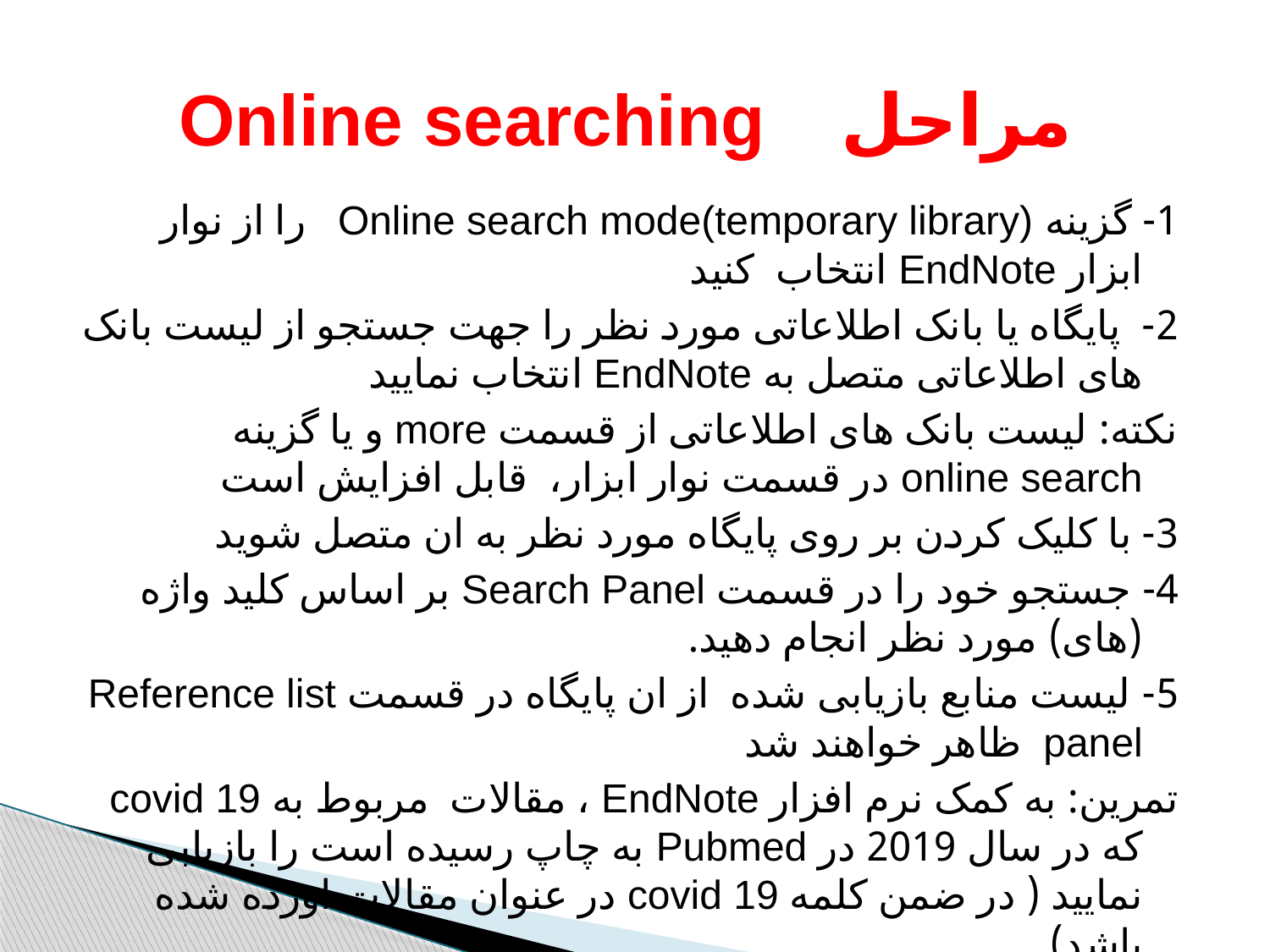

# مراحل    Online searching
1- گزینه Online search mode(temporary library)   را از نوار ابزار EndNote انتخاب  کنید
2-  پایگاه یا بانک اطلاعاتی مورد نظر را جهت جستجو از لیست بانک های اطلاعاتی متصل به EndNote انتخاب نمایید
نکته: لیست بانک های اطلاعاتی از قسمت more و یا گزینه             online search در قسمت نوار ابزار،  قابل افزایش است
3- با کلیک کردن بر روی پایگاه مورد نظر به ان متصل شوید
4- جستجو خود را در قسمت Search Panel بر اساس کلید واژه (های) مورد نظر انجام دهید.
5- لیست منابع بازیابی شده  از ان پایگاه در قسمت Reference list panel  ظاهر خواهند شد
تمرین: به کمک نرم افزار EndNote ، مقالات  مربوط به covid 19   که در سال 2019 در Pubmed به چاپ رسیده است را بازیابی نمایید ( در ضمن کلمه covid 19 در عنوان مقالات اورده شده باشد)